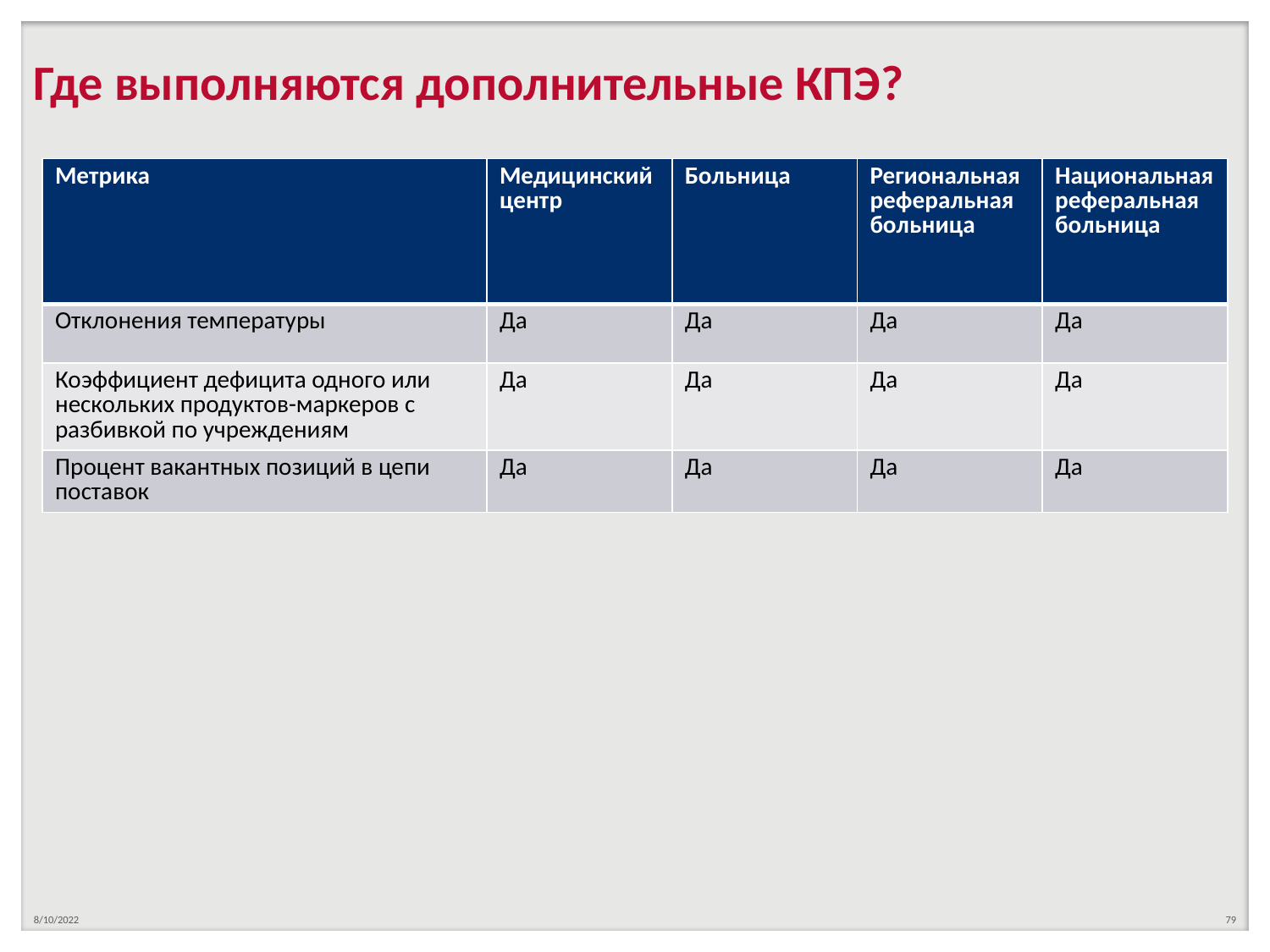

# Где выполняются дополнительные КПЭ?
| Метрика | Медицинский центр | Больница | Региональная реферальная больница | Национальная реферальная больница |
| --- | --- | --- | --- | --- |
| Отклонения температуры | Да | Да | Да | Да |
| Коэффициент дефицита одного или нескольких продуктов-маркеров с разбивкой по учреждениям | Да | Да | Да | Да |
| Процент вакантных позиций в цепи поставок | Да | Да | Да | Да |
8/10/2022
79